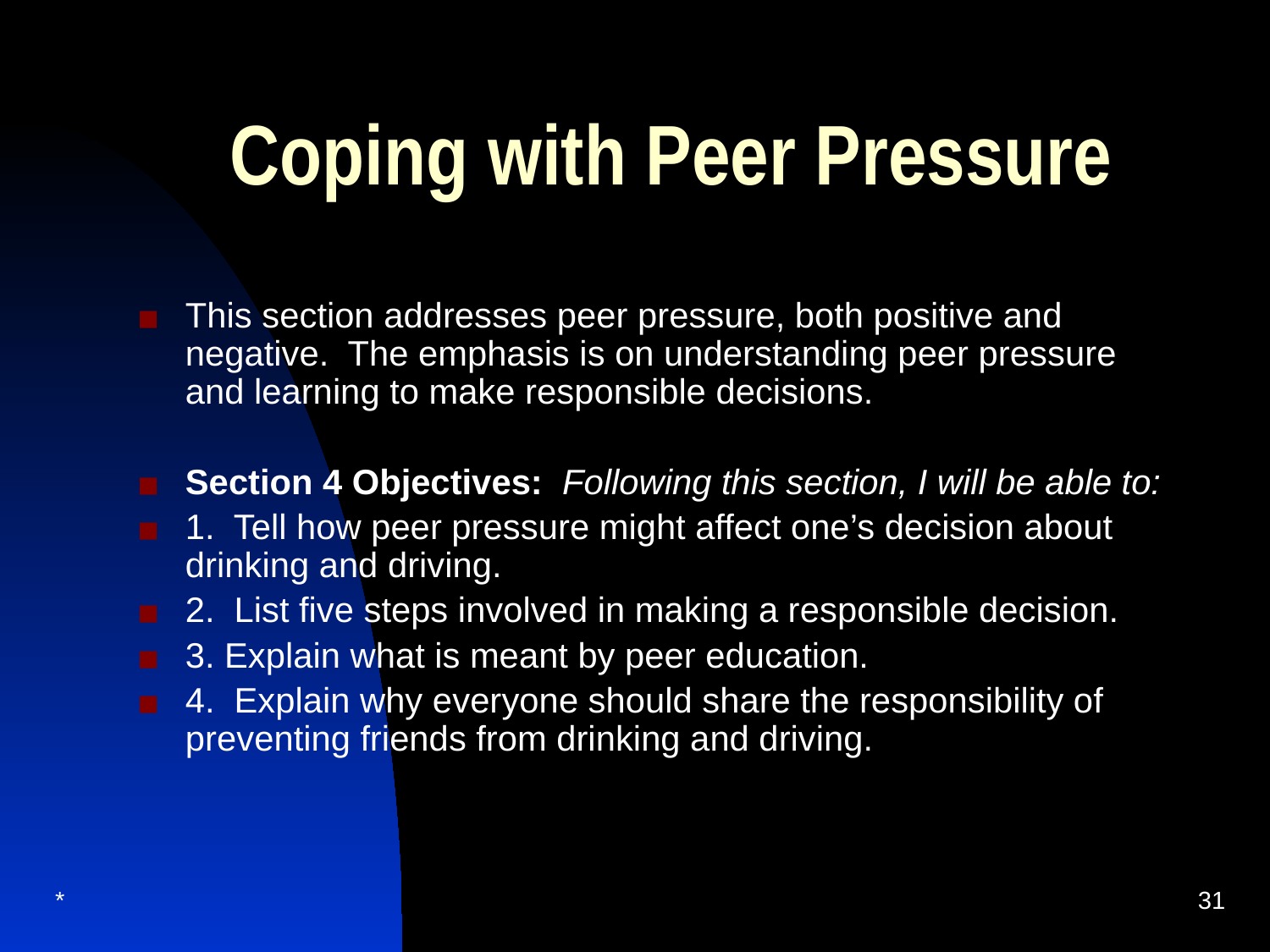

# Coping with Peer Pressure
This section addresses peer pressure, both positive and negative.  The emphasis is on understanding peer pressure and learning to make responsible decisions.

Section 4 Objectives:  Following this section, I will be able to:
1.  Tell how peer pressure might affect one’s decision about drinking and driving.
2.  List five steps involved in making a responsible decision.
3. Explain what is meant by peer education.
4.  Explain why everyone should share the responsibility of preventing friends from drinking and driving.
*
31